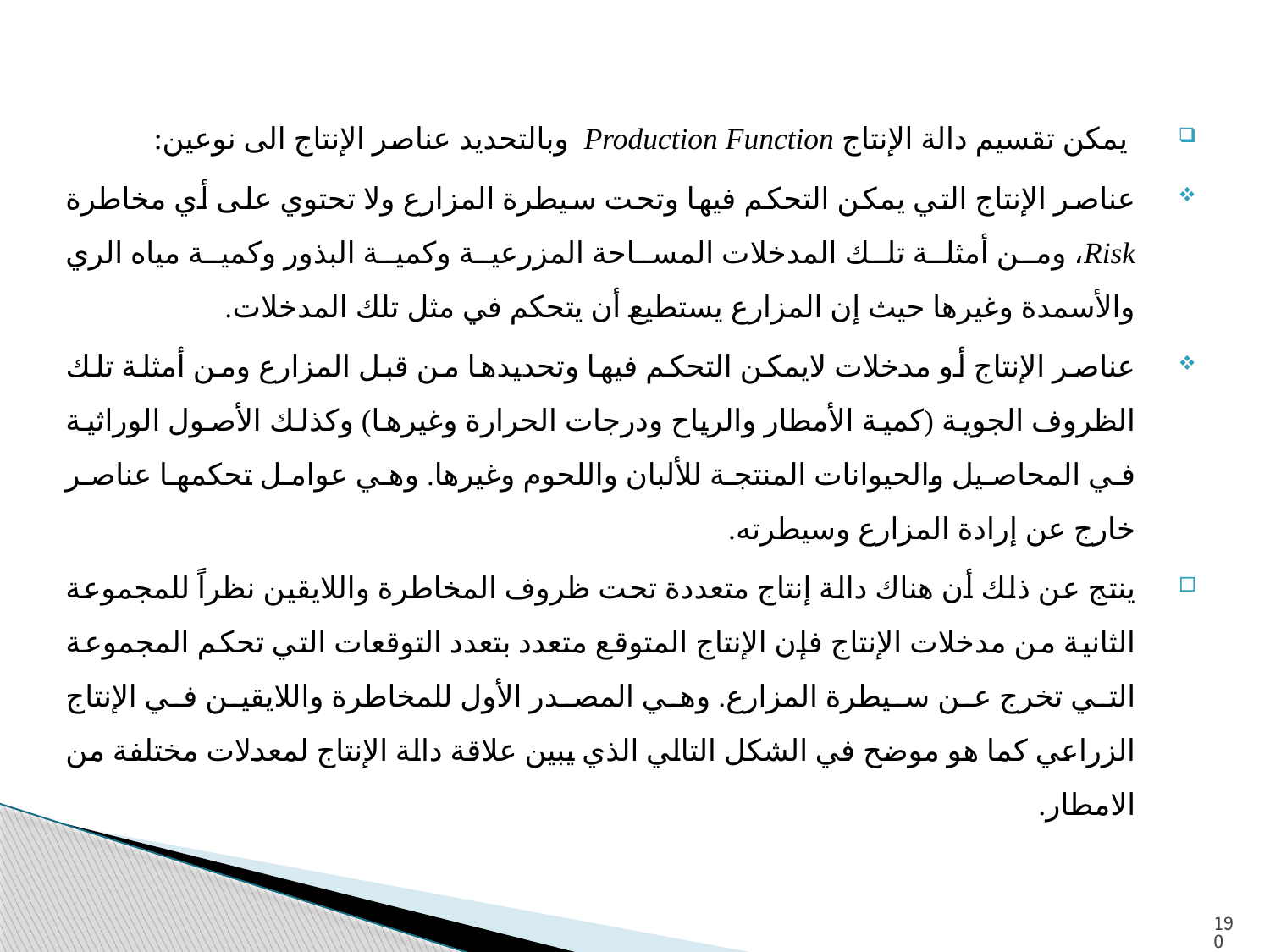

يمكن تقسيم دالة الإنتاج Production Function  وبالتحديد عناصر الإنتاج الى نوعين:
عناصر الإنتاج التي يمكن التحكم فيها وتحت سيطرة المزارع ولا تحتوي على أي مخاطرة Risk، ومن أمثلة تلك المدخلات المساحة المزرعية وكمية البذور وكمية مياه الري والأسمدة وغيرها حيث إن المزارع يستطيع أن يتحكم في مثل تلك المدخلات.
عناصر الإنتاج أو مدخلات لايمكن التحكم فيها وتحديدها من قبل المزارع ومن أمثلة تلك الظروف الجوية (كمية الأمطار والرياح ودرجات الحرارة وغيرها) وكذلك الأصول الوراثية في المحاصيل والحيوانات المنتجة للألبان واللحوم وغيرها. وهي عوامل تحكمها عناصر خارج عن إرادة المزارع وسيطرته.
ينتج عن ذلك أن هناك دالة إنتاج متعددة تحت ظروف المخاطرة واللايقين نظراً للمجموعة الثانية من مدخلات الإنتاج فإن الإنتاج المتوقع متعدد بتعدد التوقعات التي تحكم المجموعة التي تخرج عن سيطرة المزارع. وهي المصدر الأول للمخاطرة واللايقين في الإنتاج الزراعي كما هو موضح في الشكل التالي الذي يبين علاقة دالة الإنتاج لمعدلات مختلفة من الامطار.
190